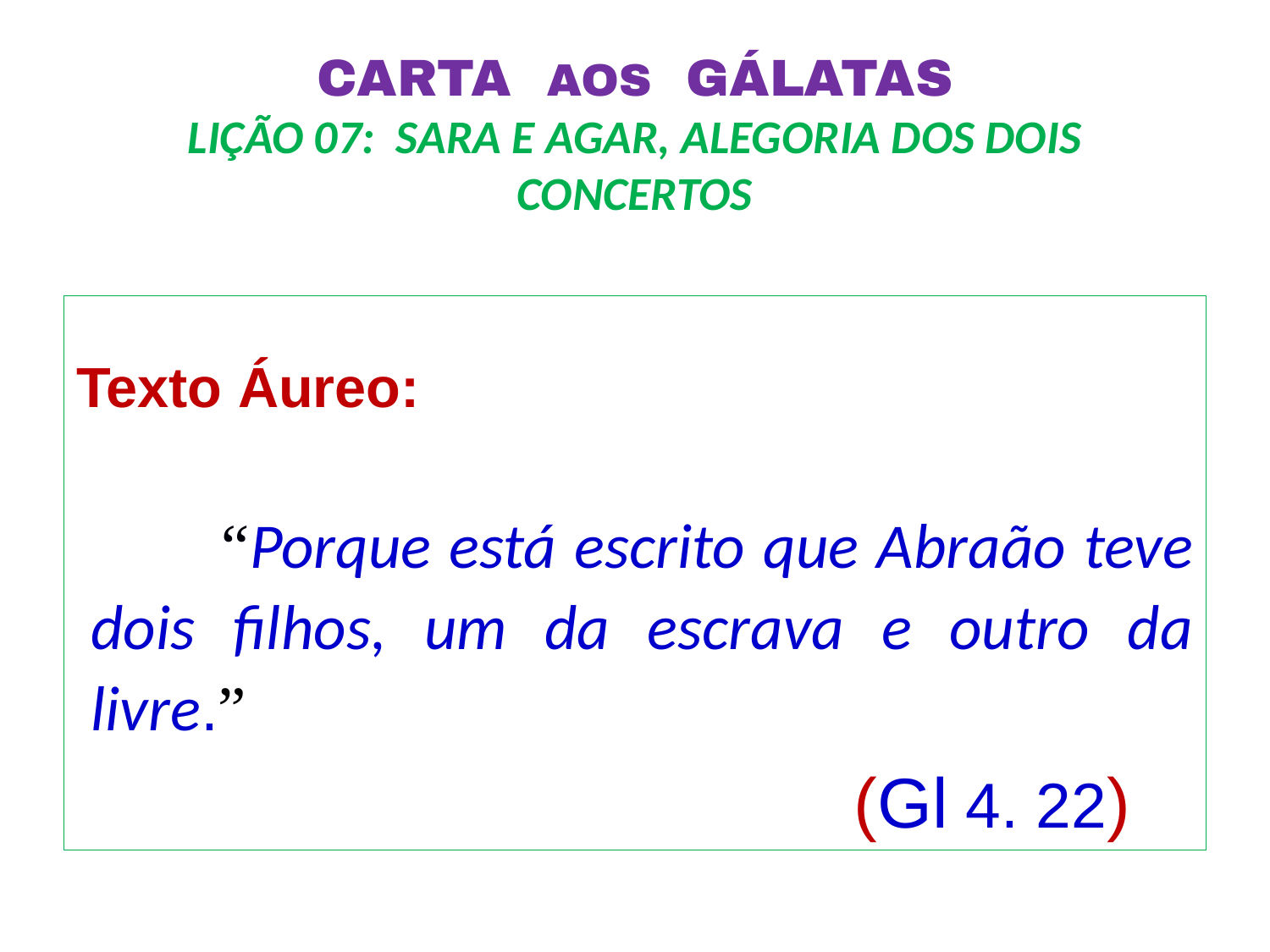

# CARTA  AOS  GÁLATAS LIÇÃO 07:  SARA E AGAR, ALEGORIA DOS DOIS CONCERTOS

Texto Áureo:

 	“Porque está escrito que Abraão teve dois filhos, um da escrava e outro da livre.”
						(Gl 4. 22)